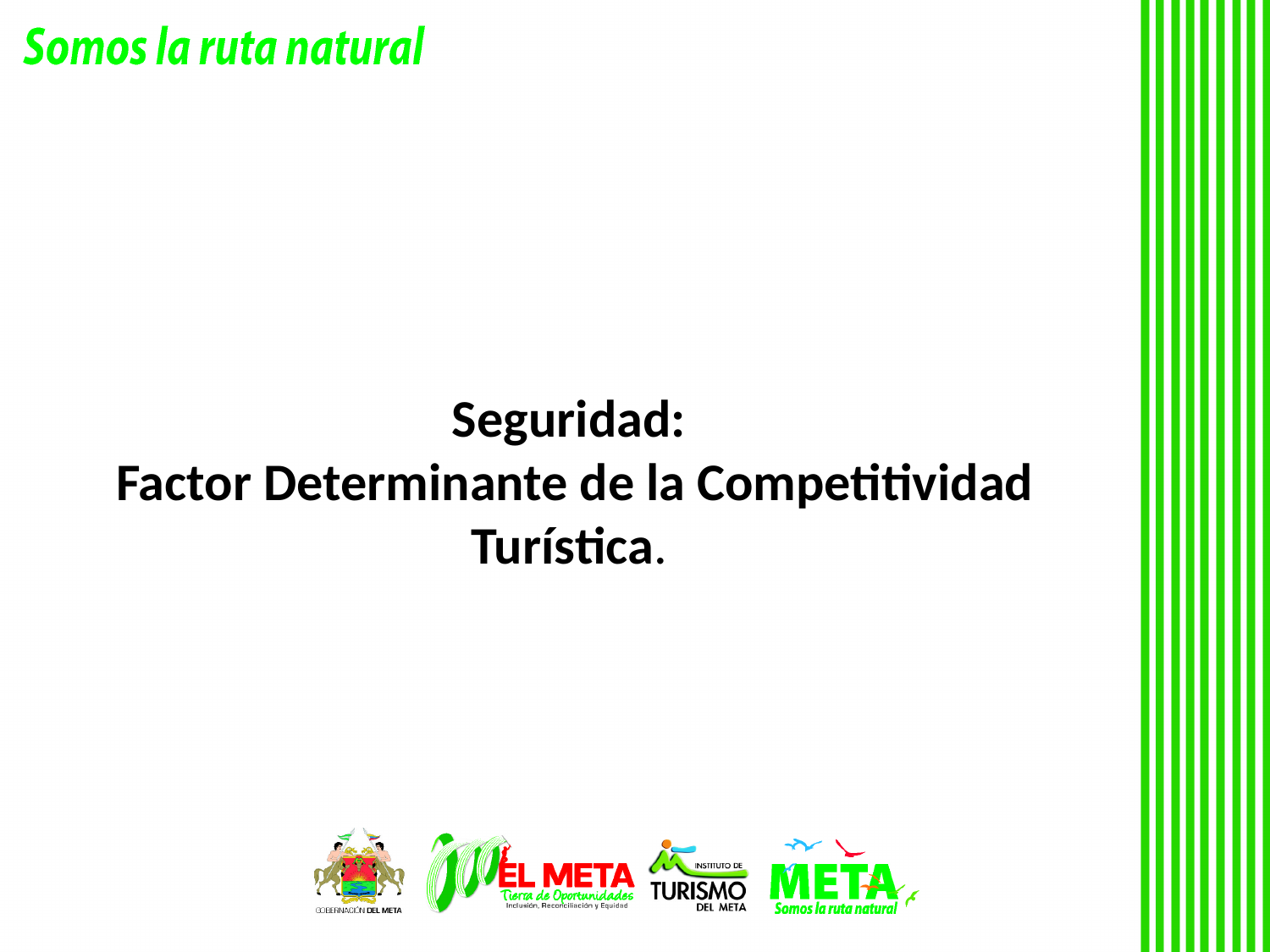

# Seguridad: Factor Determinante de la Competitividad Turística.